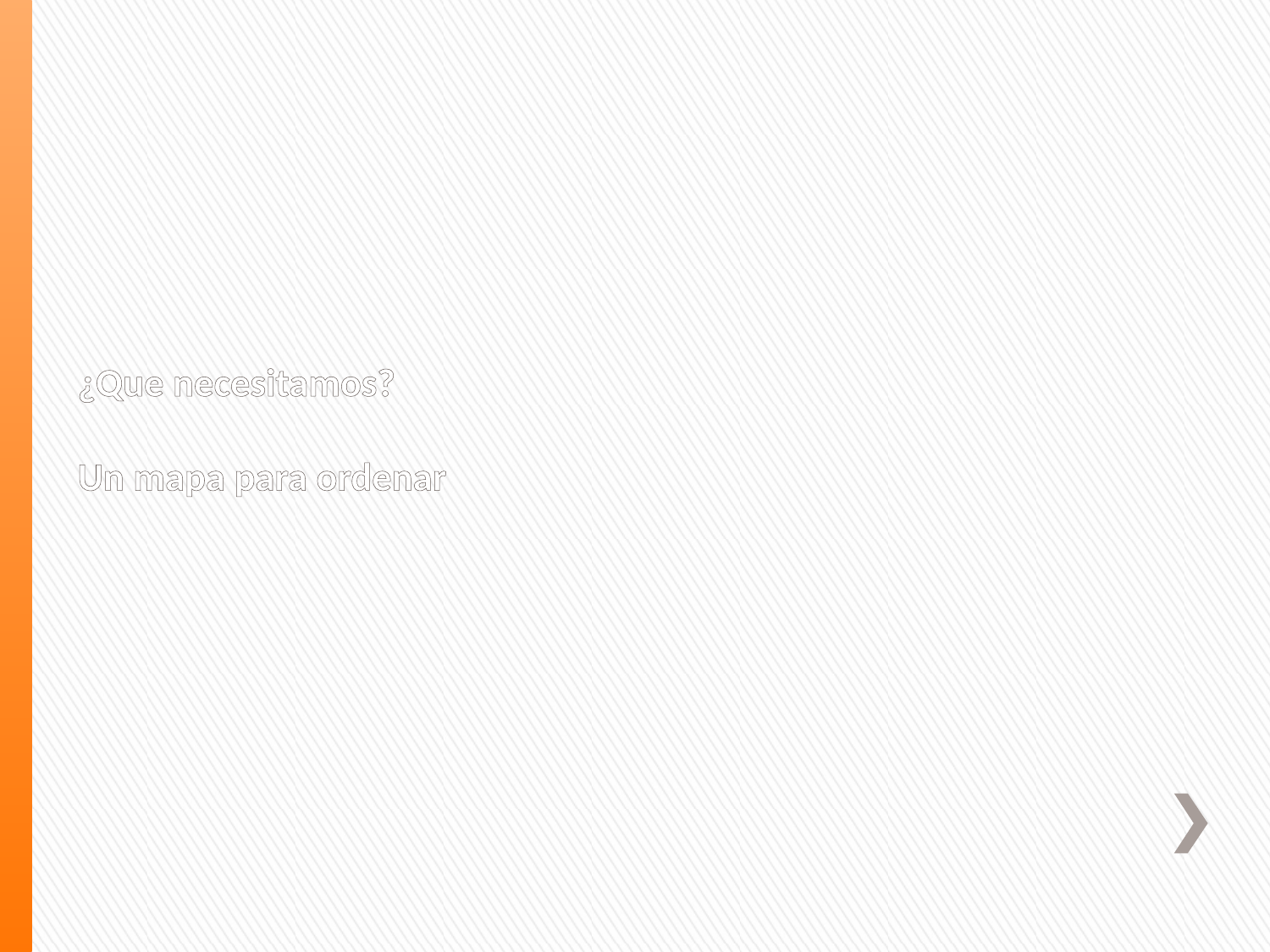

# ¿Que necesitamos? Un mapa para ordenar